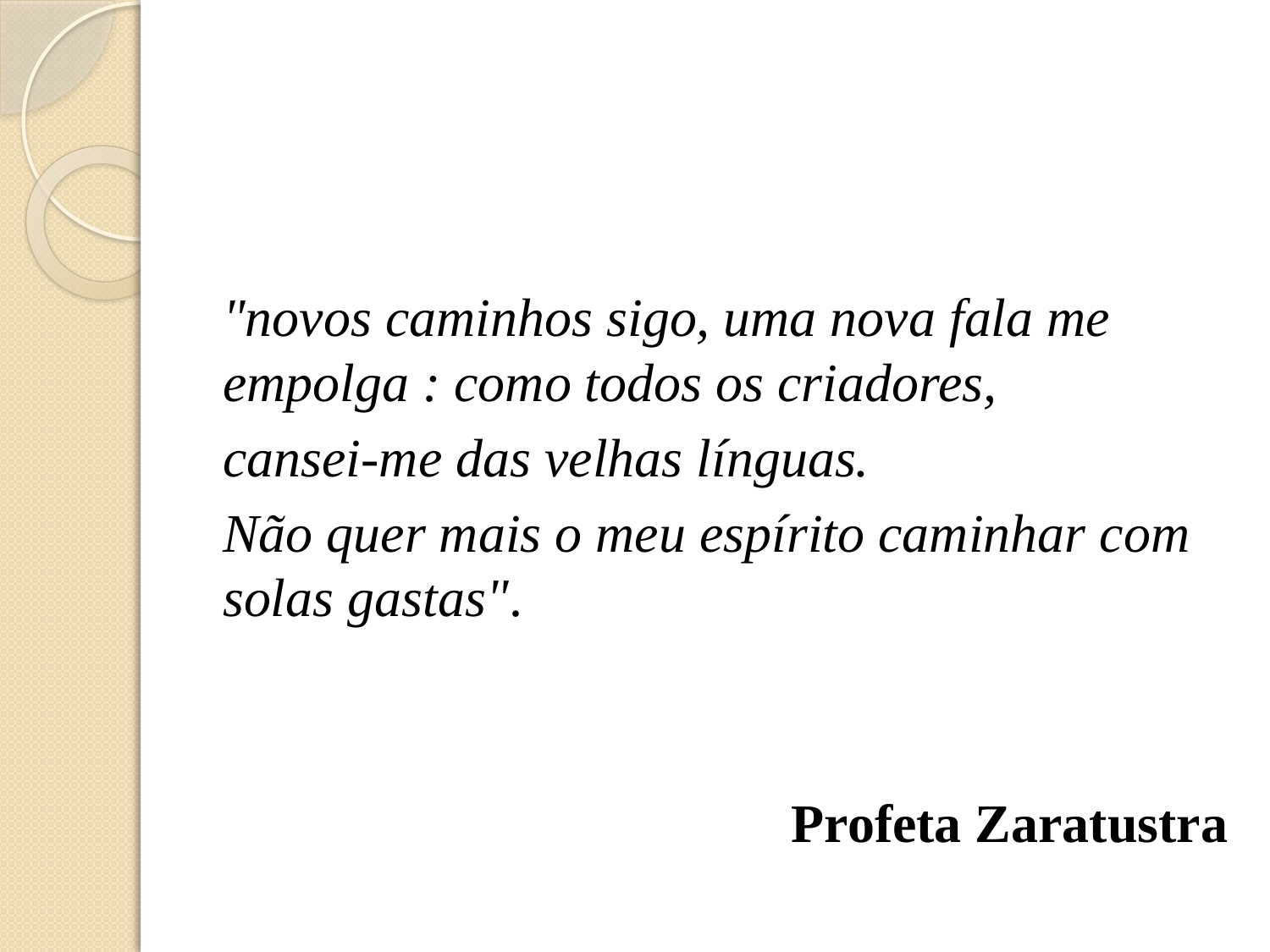

#

"novos caminhos sigo, uma nova fala me empolga : como todos os criadores,
cansei-me das velhas línguas.
Não quer mais o meu espírito caminhar com solas gastas".

Profeta Zaratustra